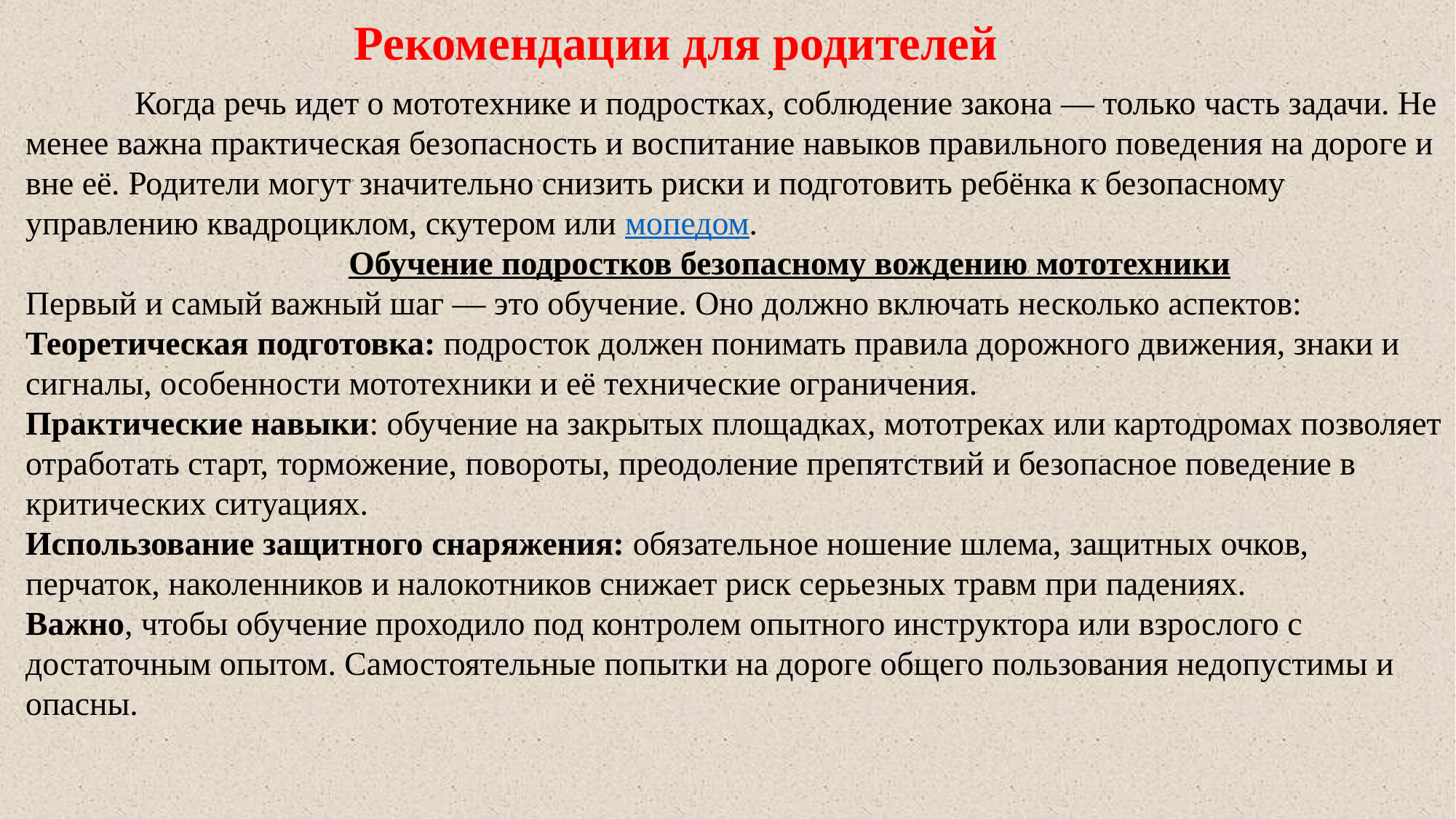

Рекомендации для родителей
	Когда речь идет о мототехнике и подростках, соблюдение закона — только часть задачи. Не менее важна практическая безопасность и воспитание навыков правильного поведения на дороге и вне её. Родители могут значительно снизить риски и подготовить ребёнка к безопасному управлению квадроциклом, скутером или мопедом.
	Обучение подростков безопасному вождению мототехники
Первый и самый важный шаг — это обучение. Оно должно включать несколько аспектов:
Теоретическая подготовка: подросток должен понимать правила дорожного движения, знаки и сигналы, особенности мототехники и её технические ограничения.
Практические навыки: обучение на закрытых площадках, мототреках или картодромах позволяет отработать старт, торможение, повороты, преодоление препятствий и безопасное поведение в критических ситуациях.
Использование защитного снаряжения: обязательное ношение шлема, защитных очков, перчаток, наколенников и налокотников снижает риск серьезных травм при падениях.
Важно, чтобы обучение проходило под контролем опытного инструктора или взрослого с достаточным опытом. Самостоятельные попытки на дороге общего пользования недопустимы и опасны.